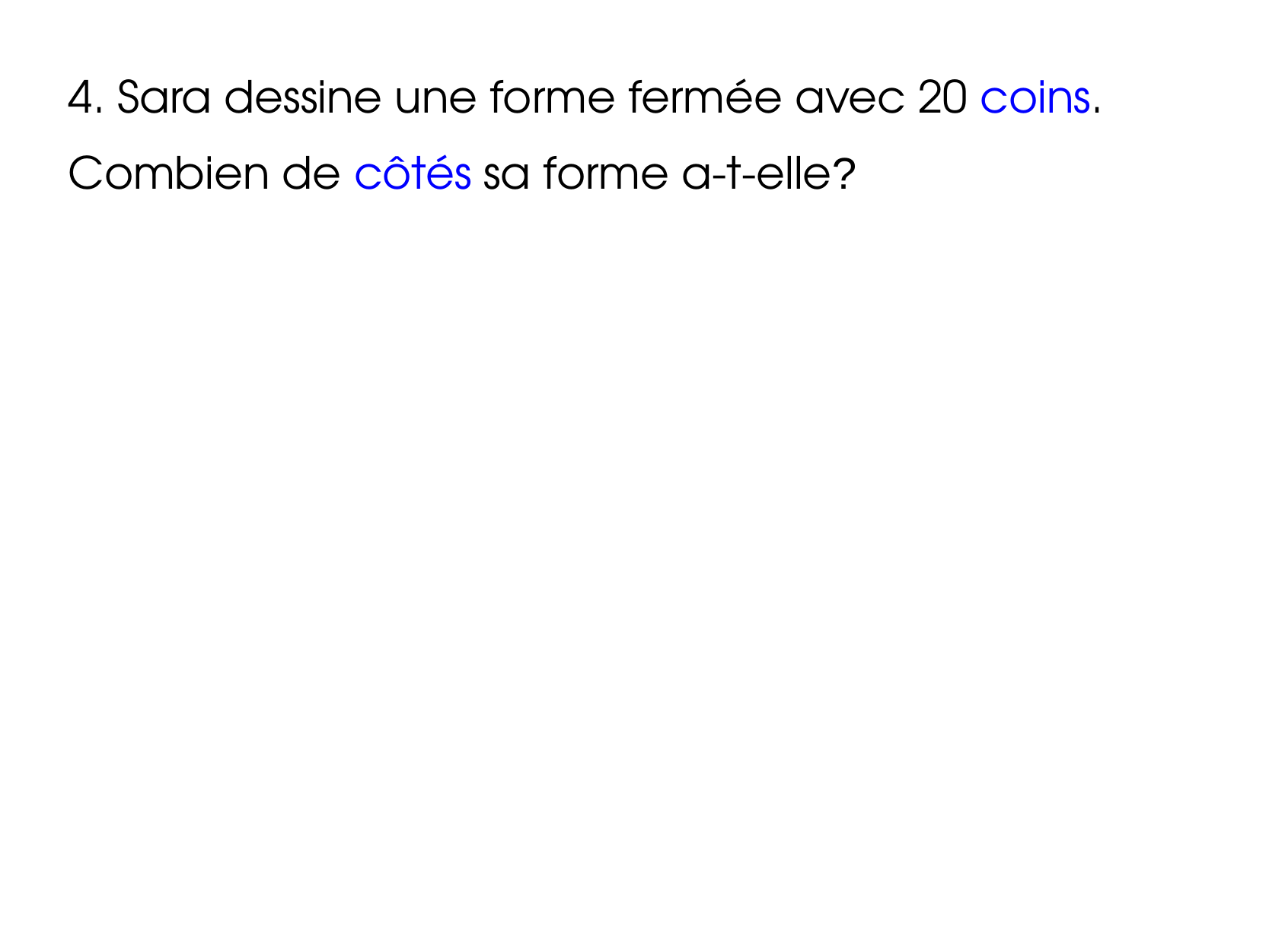

4. Sara dessine une forme fermée avec 20 coins.
Combien de côtés sa forme a-t-elle?